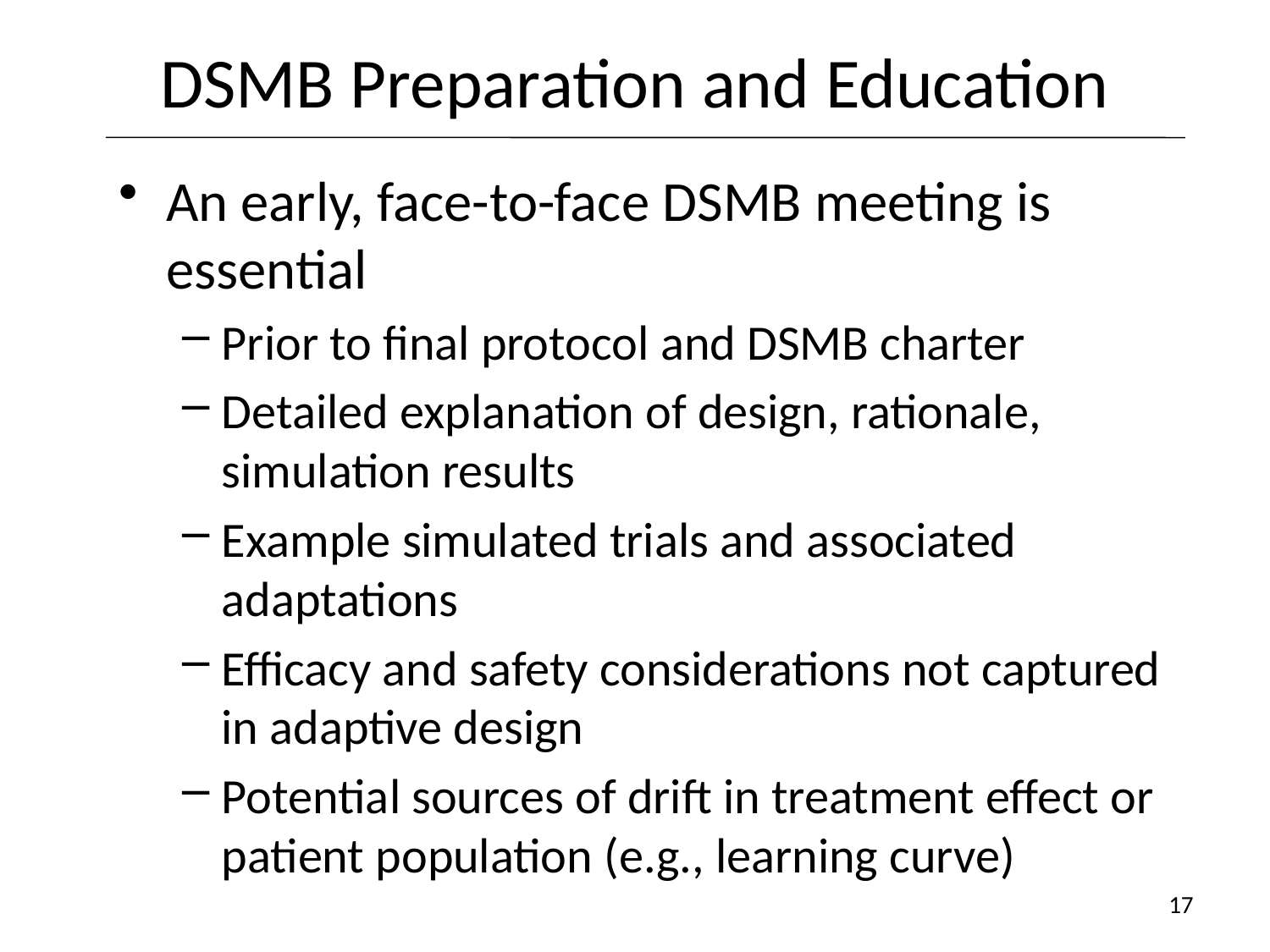

# DSMB Preparation and Education

An early, face-to-face DSMB meeting is essential
Prior to final protocol and DSMB charter
Detailed explanation of design, rationale, simulation results
Example simulated trials and associated adaptations
Efficacy and safety considerations not captured in adaptive design
Potential sources of drift in treatment effect or patient population (e.g., learning curve)

17